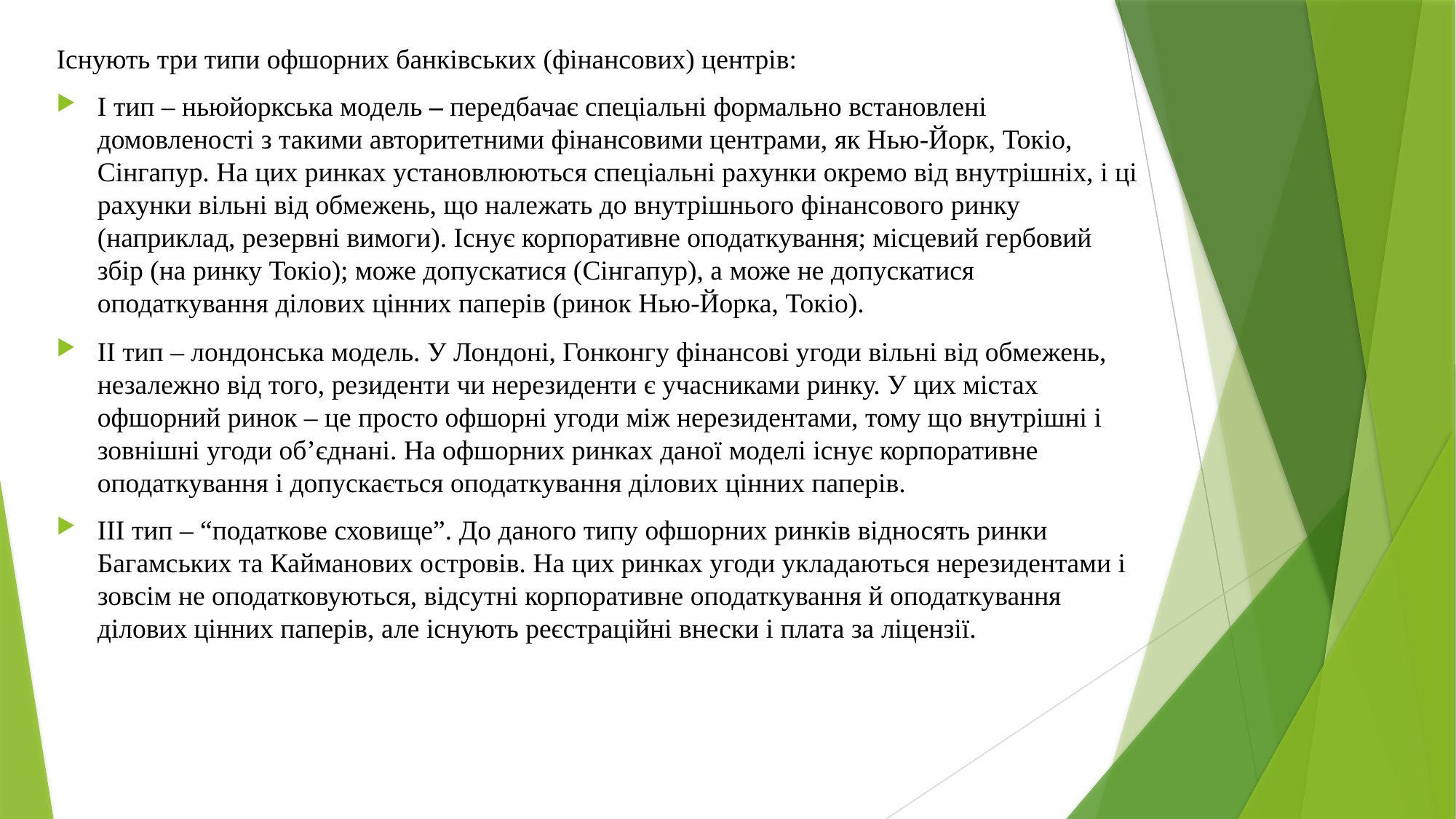

Існують три типи офшорних банківських (фінансових) центрів:
I тип – ньюйоркська модель – передбачає спеціальні формально встановлені домовленості з такими авторитетними фінансовими центрами, як Нью-Йорк, Токіо, Сінгапур. На цих ринках установлюються спеціальні рахунки окремо від внутрішніх, і ці рахунки вільні від обмежень, що належать до внутрішнього фінансового ринку (наприклад, резервні вимоги). Існує корпоративне оподаткування; місцевий гербовий збір (на ринку Токіо); може допускатися (Сінгапур), а може не допускатися оподаткування ділових цінних паперів (ринок Нью-Йорка, Токіо).
II тип – лондонська модель. У Лондоні, Гонконгу фінансові угоди вільні від обмежень, незалежно від того, резиденти чи нерезиденти є учасниками ринку. У цих містах офшорний ринок – це просто офшорні угоди між нерезидентами, тому що внутрішні і зовнішні угоди об’єднані. На офшорних ринках даної моделі існує корпоративне оподаткування і допускається оподаткування ділових цінних паперів.
III тип – “податкове сховище”. До даного типу офшорних ринків відносять ринки Багамських та Кайманових островів. На цих ринках угоди укладаються нерезидентами і зовсім не оподатковуються, відсутні корпоративне оподаткування й оподаткування ділових цінних паперів, але існують реєстраційні внески і плата за ліцензії.